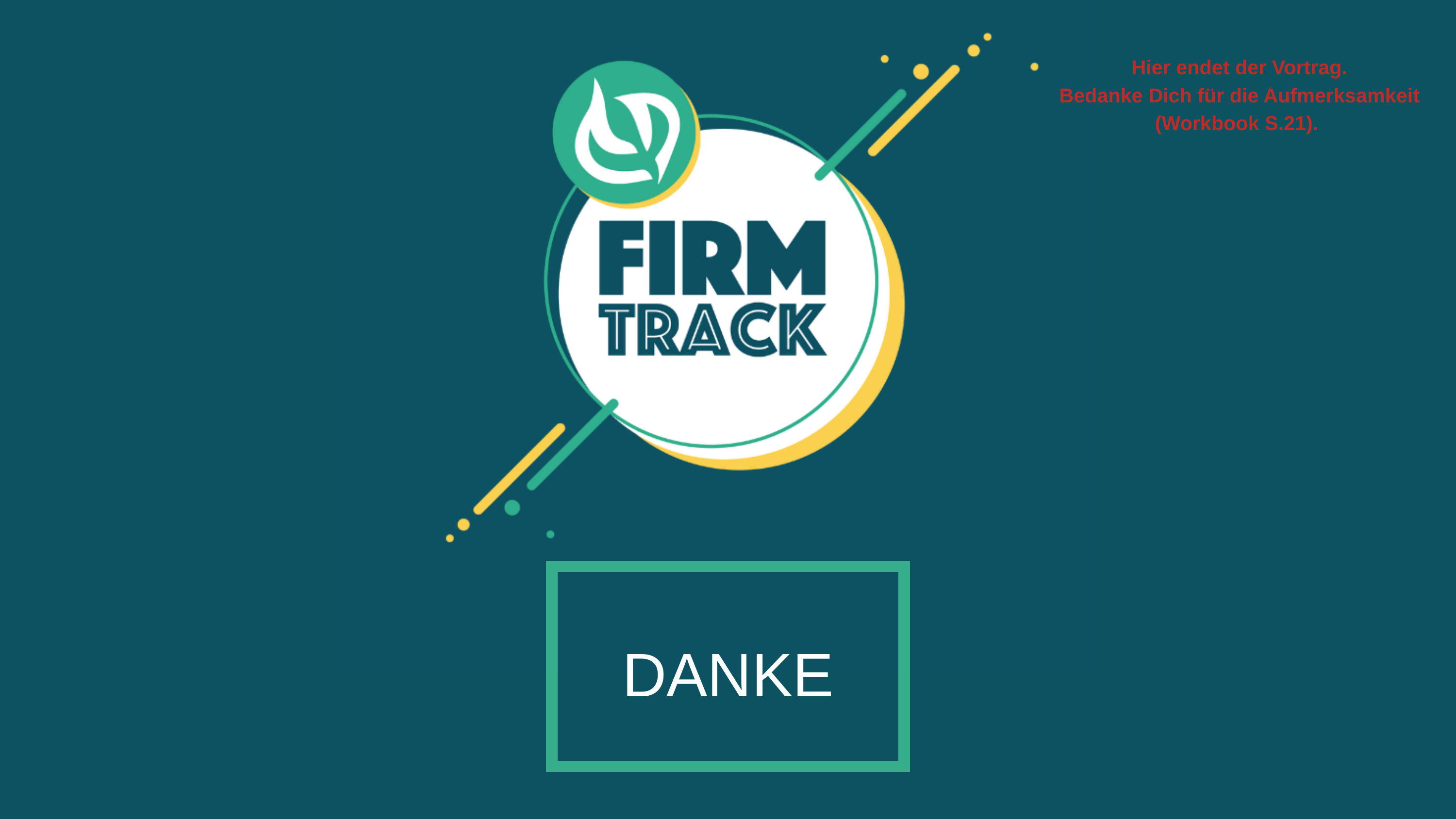

Hier endet der Vortrag.
Bedanke Dich für die Aufmerksamkeit (Workbook S.21).

DANKE